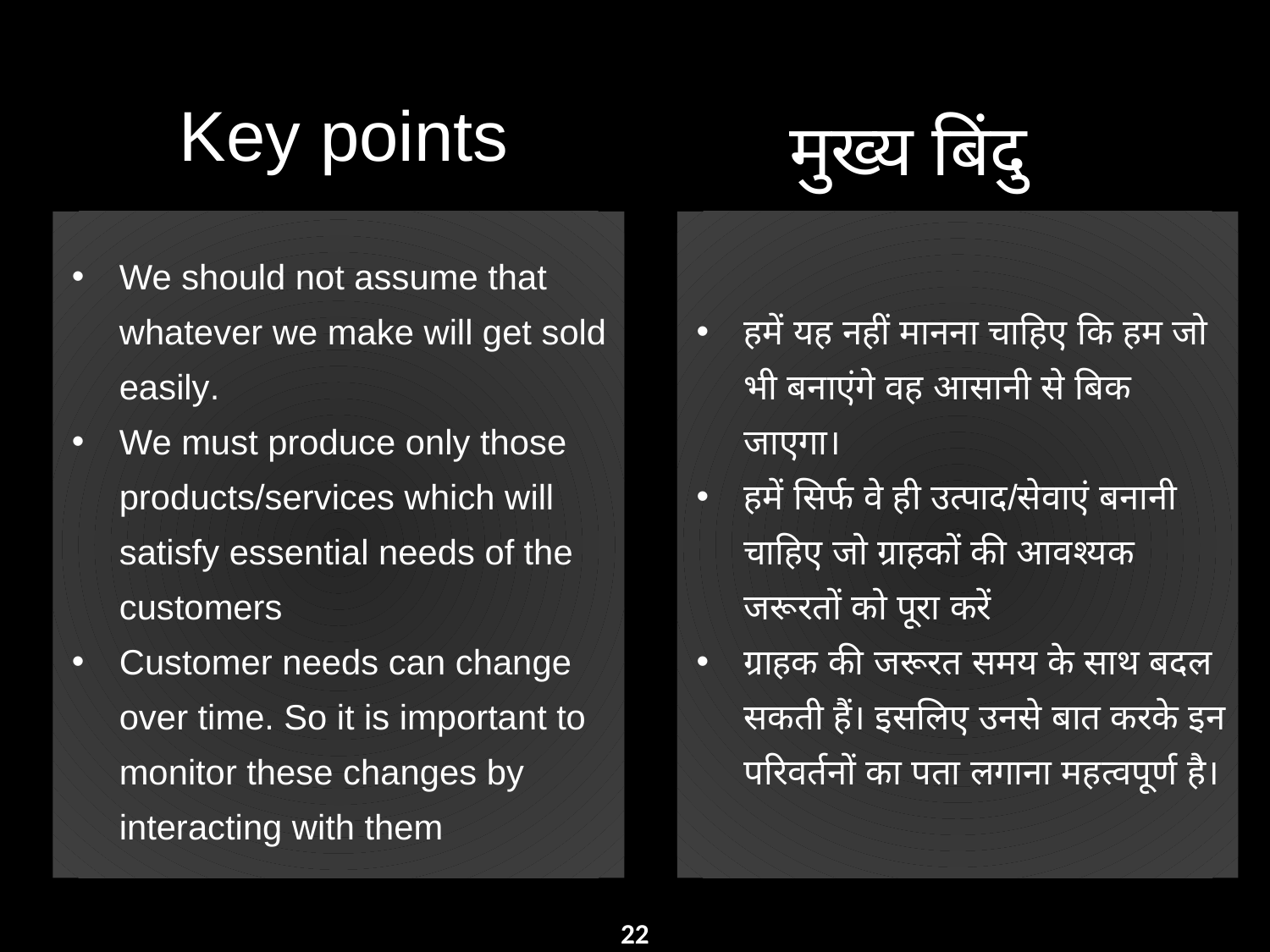

Key points
मुख्य बिंदु
We should not assume that whatever we make will get sold easily.
We must produce only those products/services which will satisfy essential needs of the customers
Customer needs can change over time. So it is important to monitor these changes by interacting with them
हमें यह नहीं मानना चाहिए कि हम जो भी बनाएंगे वह आसानी से बिक जाएगा।
हमें सिर्फ वे ही उत्पाद/सेवाएं बनानी चाहिए जो ग्राहकों की आवश्यक जरूरतों को पूरा करें
ग्राहक की जरूरत समय के साथ बदल सकती हैं। इसलिए उनसे बात करके इन परिवर्तनों का पता लगाना महत्वपूर्ण है।
22